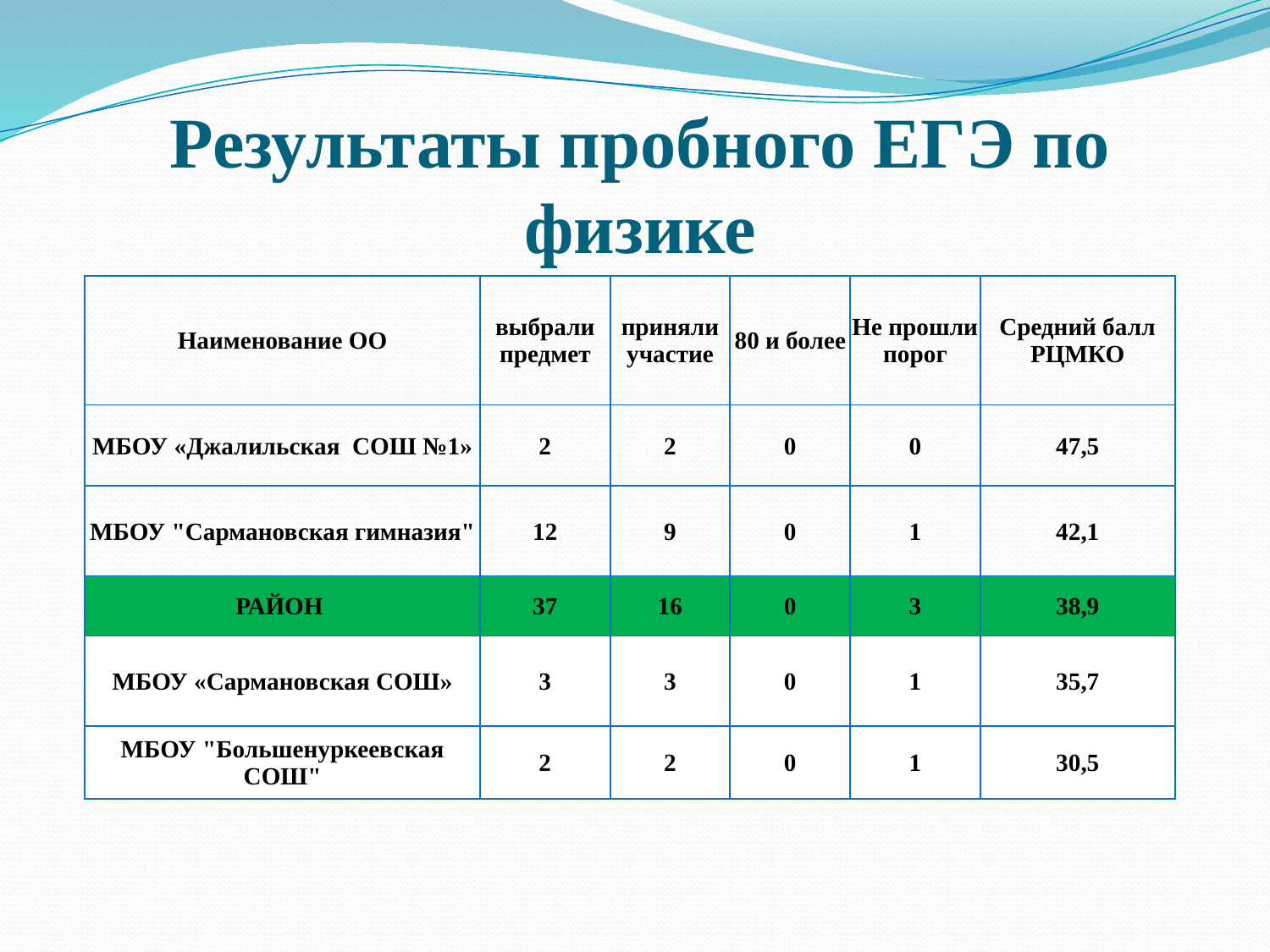

# Результаты пробного ЕГЭ по физике
| Наименование ОО | выбрали предмет | приняли участие | 80 и более | Не прошли порог | Средний балл РЦМКО |
| --- | --- | --- | --- | --- | --- |
| МБОУ «Джалильская СОШ №1» | 2 | 2 | 0 | 0 | 47,5 |
| МБОУ "Сармановская гимназия" | 12 | 9 | 0 | 1 | 42,1 |
| РАЙОН | 37 | 16 | 0 | 3 | 38,9 |
| МБОУ «Сармановская СОШ» | 3 | 3 | 0 | 1 | 35,7 |
| МБОУ "Большенуркеевская СОШ" | 2 | 2 | 0 | 1 | 30,5 |